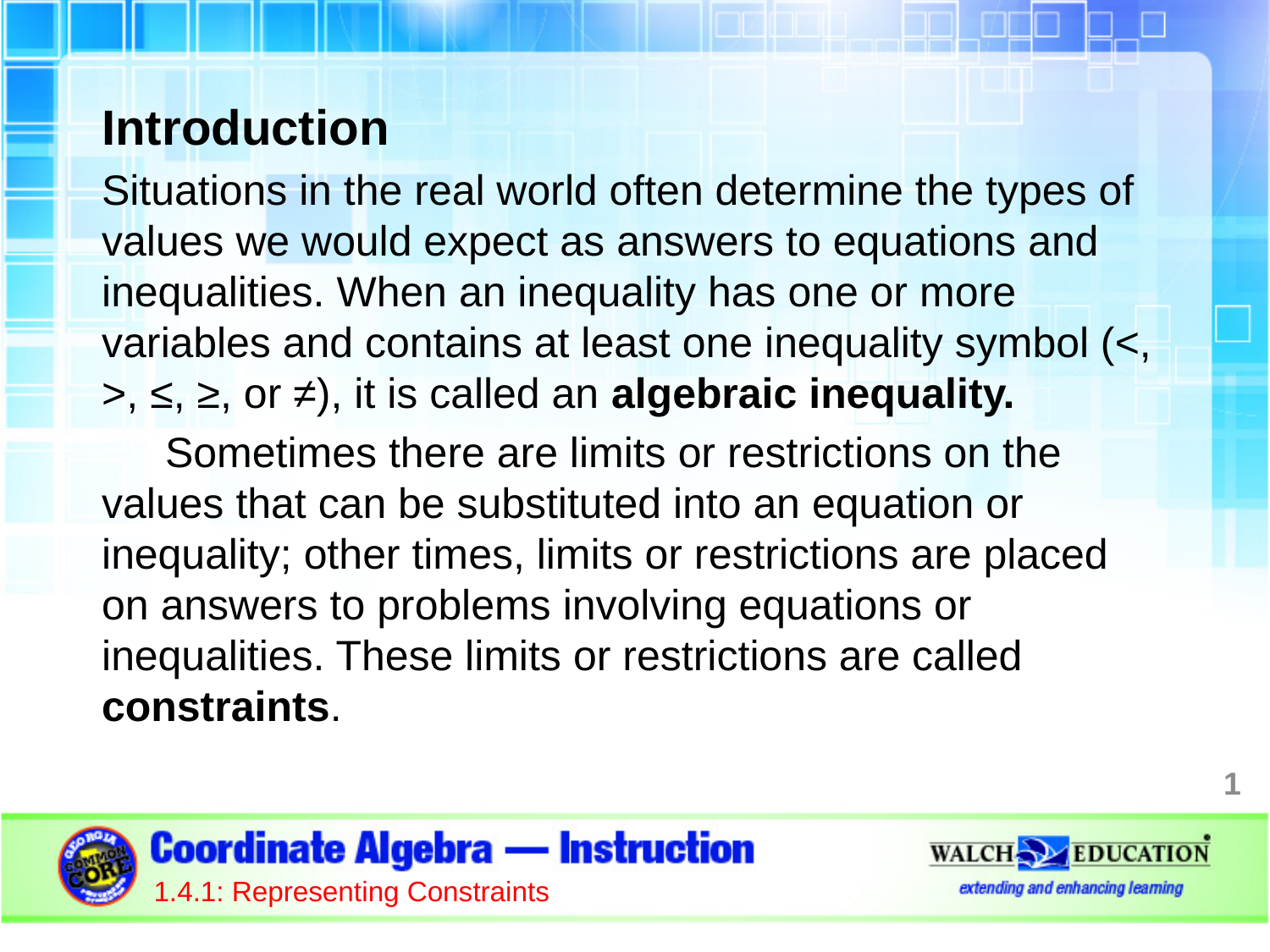

Introduction
Situations in the real world often determine the types of values we would expect as answers to equations and inequalities. When an inequality has one or more variables and contains at least one inequality symbol (<, >, ≤, ≥, or ≠), it is called an algebraic inequality.
Sometimes there are limits or restrictions on the values that can be substituted into an equation or inequality; other times, limits or restrictions are placed on answers to problems involving equations or inequalities. These limits or restrictions are called constraints.

1
1.4.1: Representing Constraints